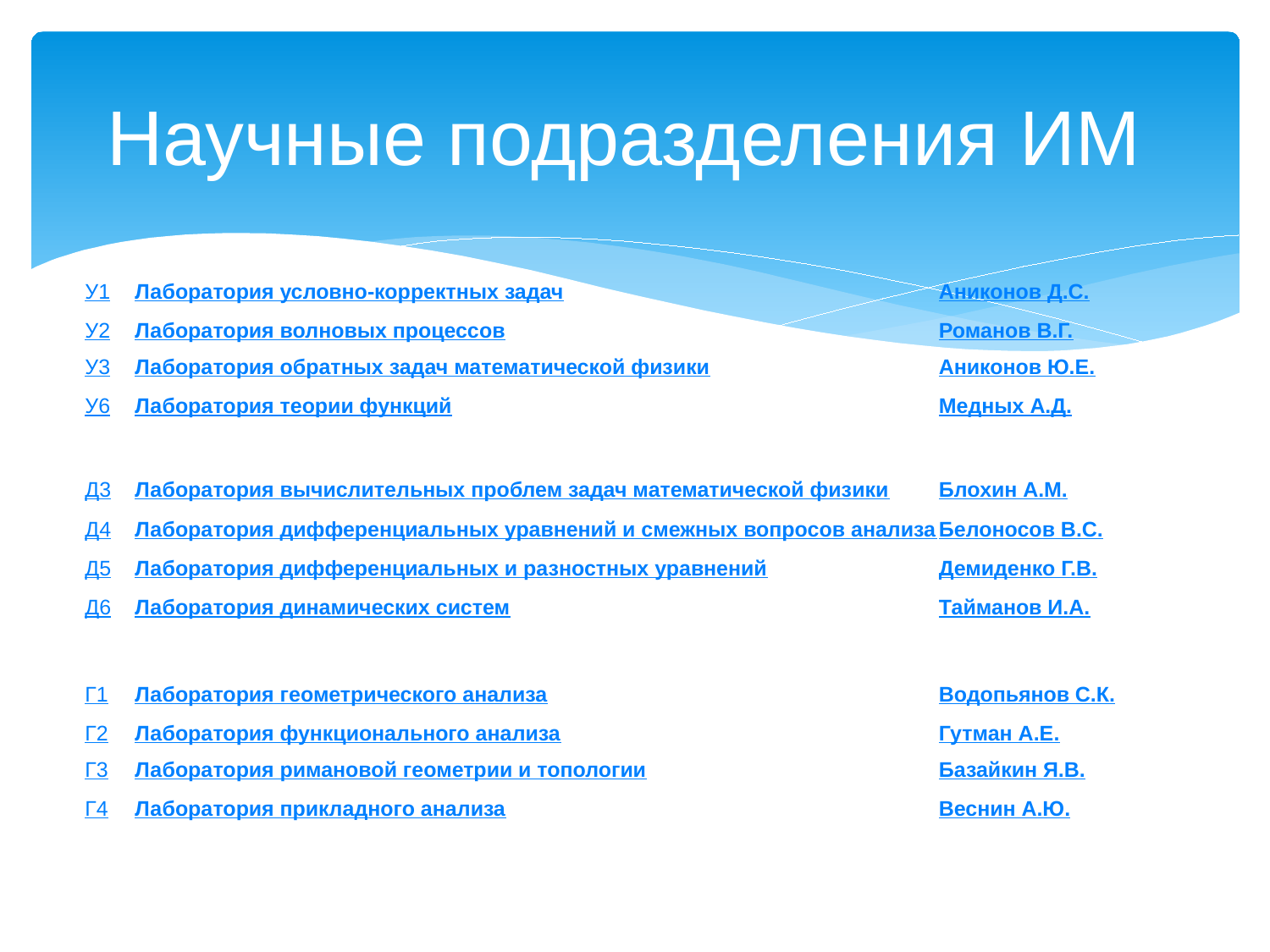

# Научные подразделения ИМ
|  |  |  |
| --- | --- | --- |
| У1 | Лаборатория условно-корректных задач | Аниконов Д.С. |
| У2 | Лаборатория волновых процессов | Романов В.Г. |
| У3 | Лаборатория обратных задач математической физики | Аниконов Ю.Е. |
| У6 | Лаборатория теории функций | Медных А.Д. |
|  |  |  |
|  |  |  |
| Д3 | Лаборатория вычислительных проблем задач математической физики | Блохин А.М. |
| Д4 | Лаборатория дифференциальных уравнений и смежных вопросов анализа | Белоносов В.С. |
| Д5 | Лаборатория дифференциальных и разностных уравнений | Демиденко Г.В. |
| Д6 | Лаборатория динамических систем | Тайманов И.А. |
|  |  |  |
|  |  |  |
| Г1 | Лаборатория геометрического анализа | Водопьянов С.К. |
| Г2 | Лаборатория функционального анализа | Гутман А.Е. |
| Г3 | Лаборатория римановой геометрии и топологии | Базайкин Я.В. |
| Г4 | Лаборатория прикладного анализа | Веснин А.Ю. |
|  |  |  |